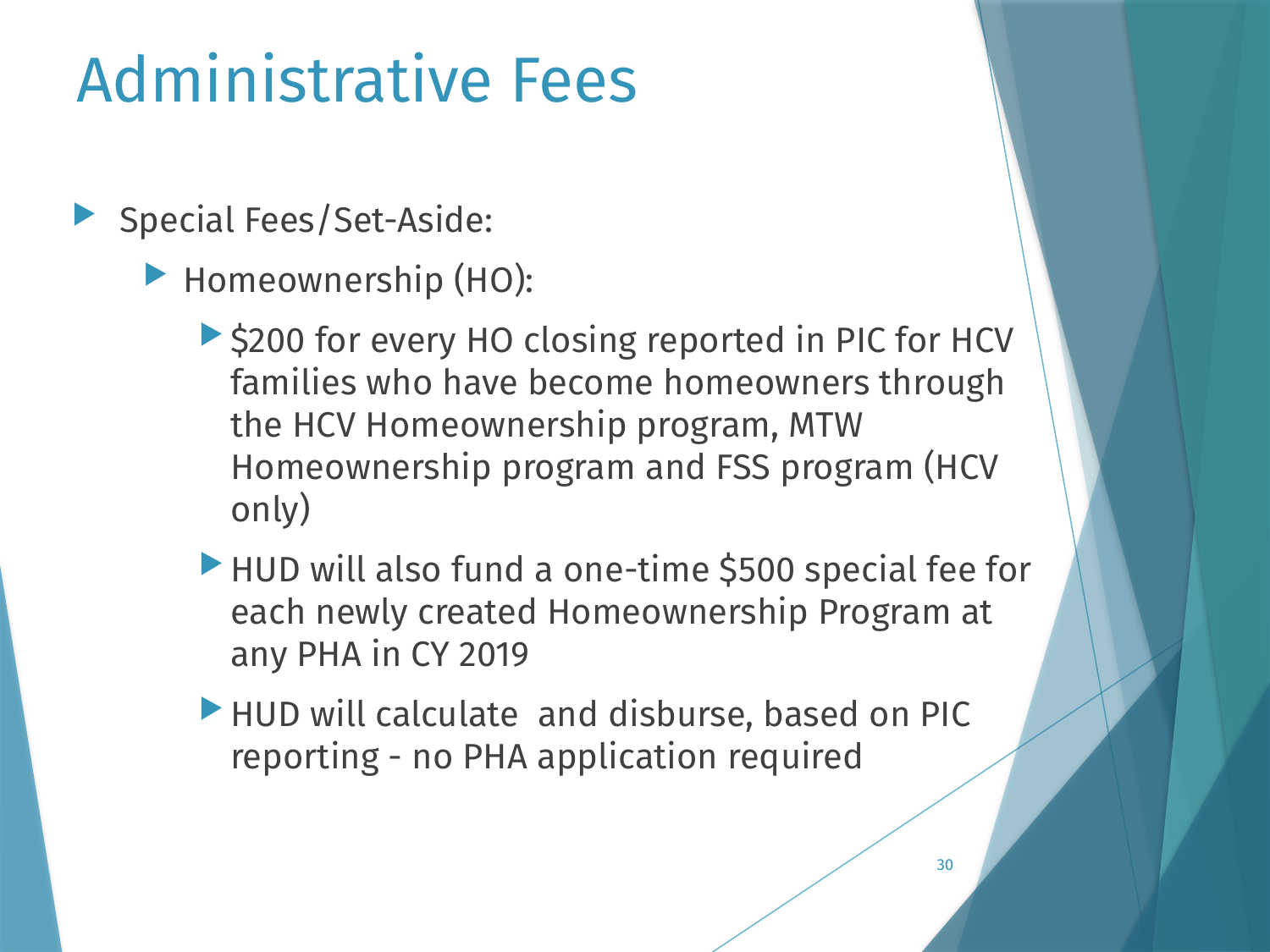

# Administrative Fees
Special Fees/Set-Aside:
Homeownership (HO):
$200 for every HO closing reported in PIC for HCV families who have become homeowners through the HCV Homeownership program, MTW Homeownership program and FSS program (HCV only)
HUD will also fund a one-time $500 special fee for each newly created Homeownership Program at any PHA in CY 2019
HUD will calculate  and disburse, based on PIC reporting - no PHA application required

30